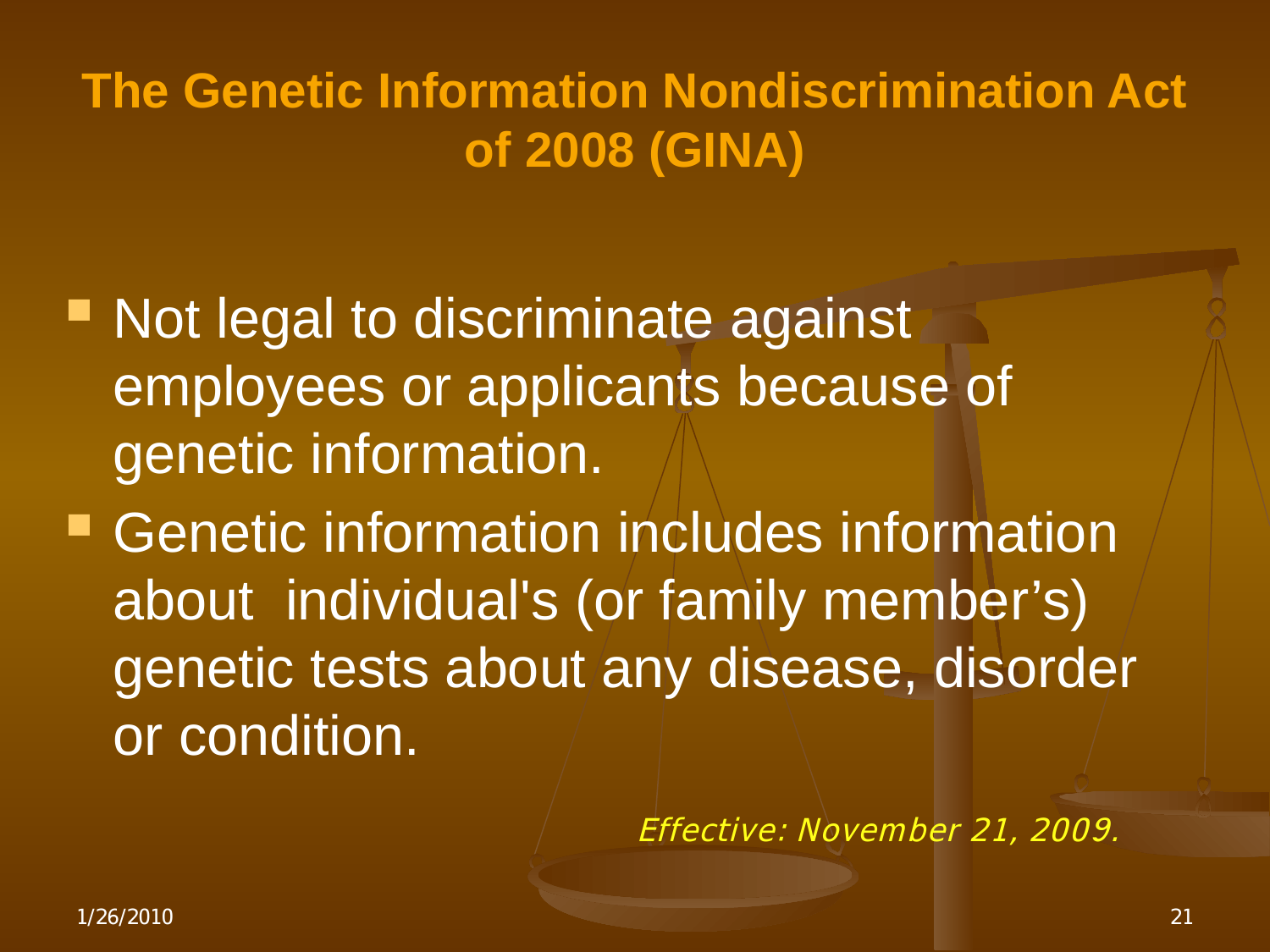

# The Genetic Information Nondiscrimination Act of 2008 (GINA)
Not legal to discriminate against employees or applicants because of genetic information.
Genetic information includes information about  individual's (or family member’s) genetic tests about any disease, disorder or condition.
Effective: November 21, 2009.
1/26/2010
21